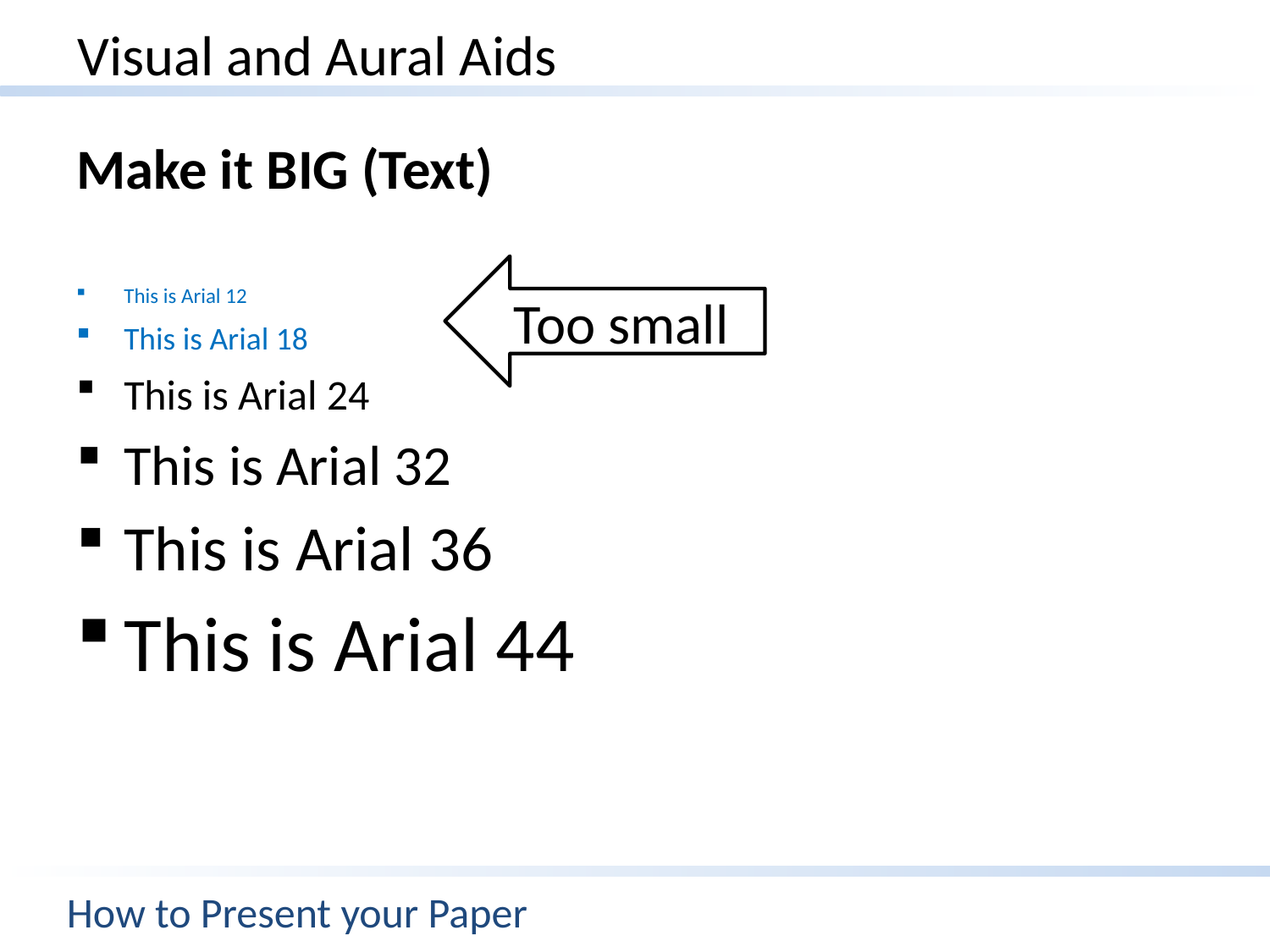

# Visual and Aural Aids

Make it BIG (Text)

This is Arial 12
This is Arial 18
This is Arial 24
This is Arial 32
This is Arial 36
This is Arial 44
Too small
How to Present your Paper